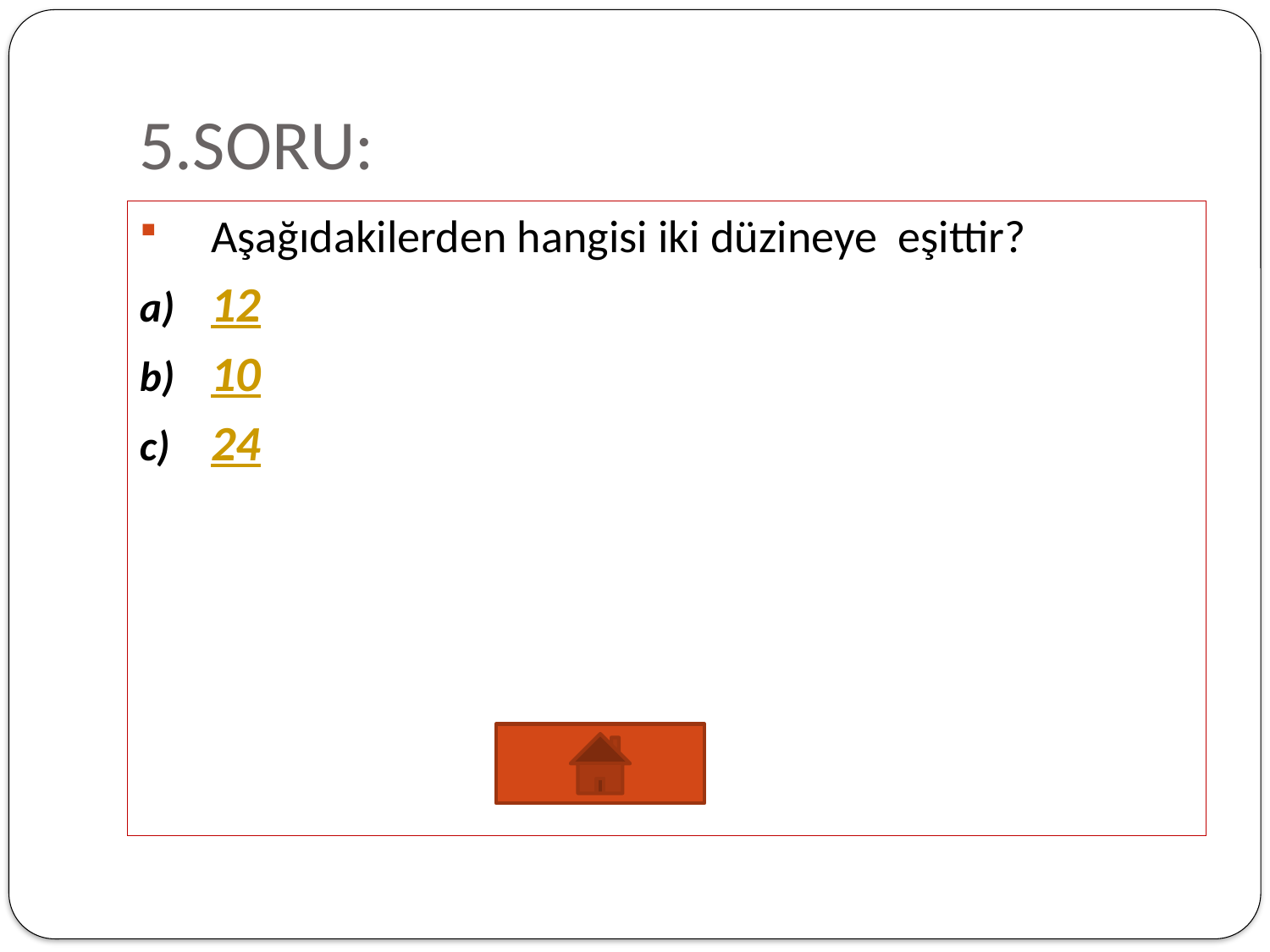

# 5.SORU:
Aşağıdakilerden hangisi iki düzineye  eşittir?
12
10
24